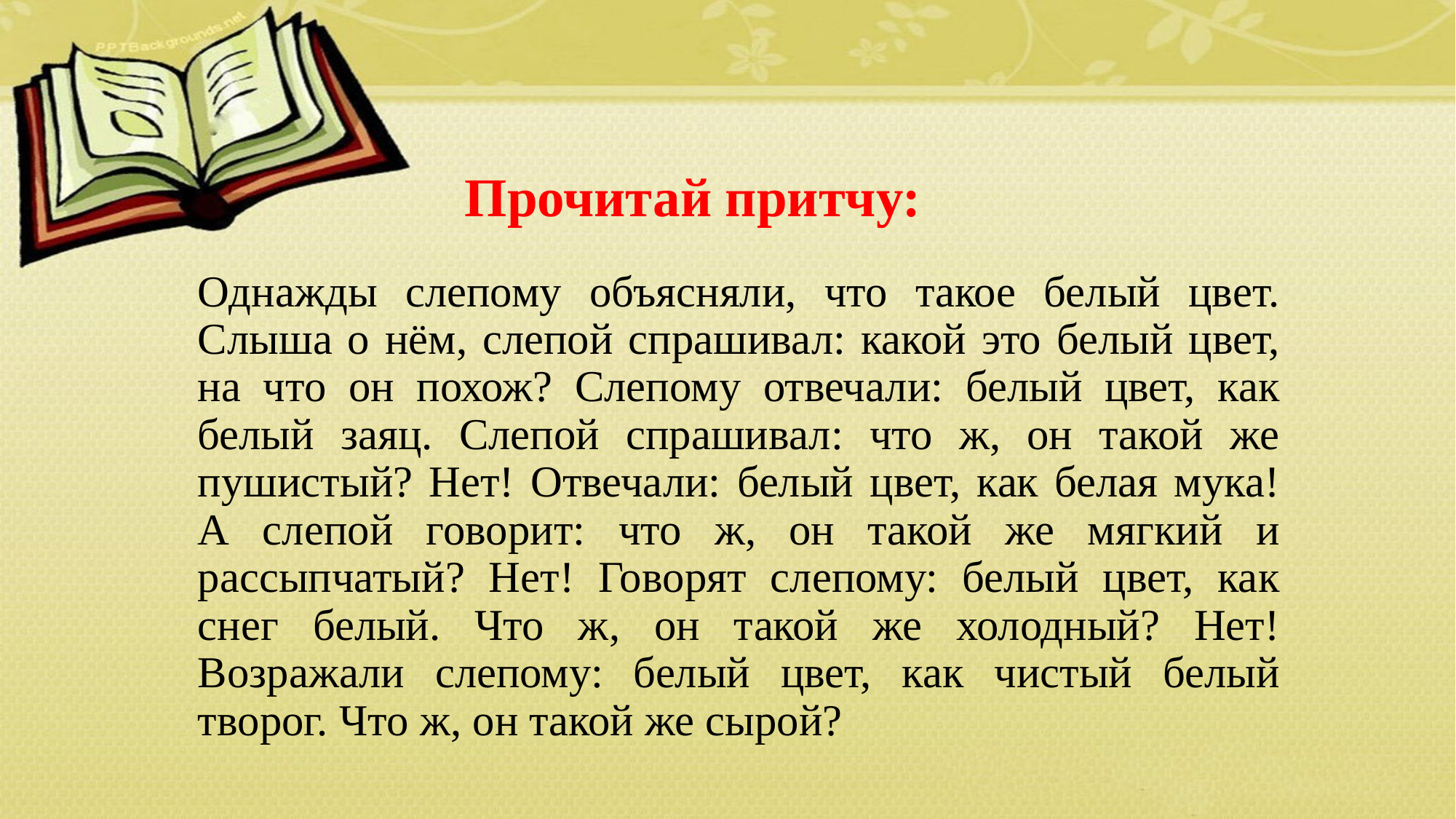

# Прочитай притчу:
Однажды слепому объясняли, что такое белый цвет. Слыша о нём, слепой спрашивал: какой это белый цвет, на что он похож? Слепому отвечали: белый цвет, как белый заяц. Слепой спрашивал: что ж, он такой же пушистый? Нет! Отвечали: белый цвет, как белая мука! А слепой говорит: что ж, он такой же мягкий и рассыпчатый? Нет! Говорят слепому: белый цвет, как снег белый. Что ж, он такой же холодный? Нет! Возражали слепому: белый цвет, как чистый белый творог. Что ж, он такой же сырой?